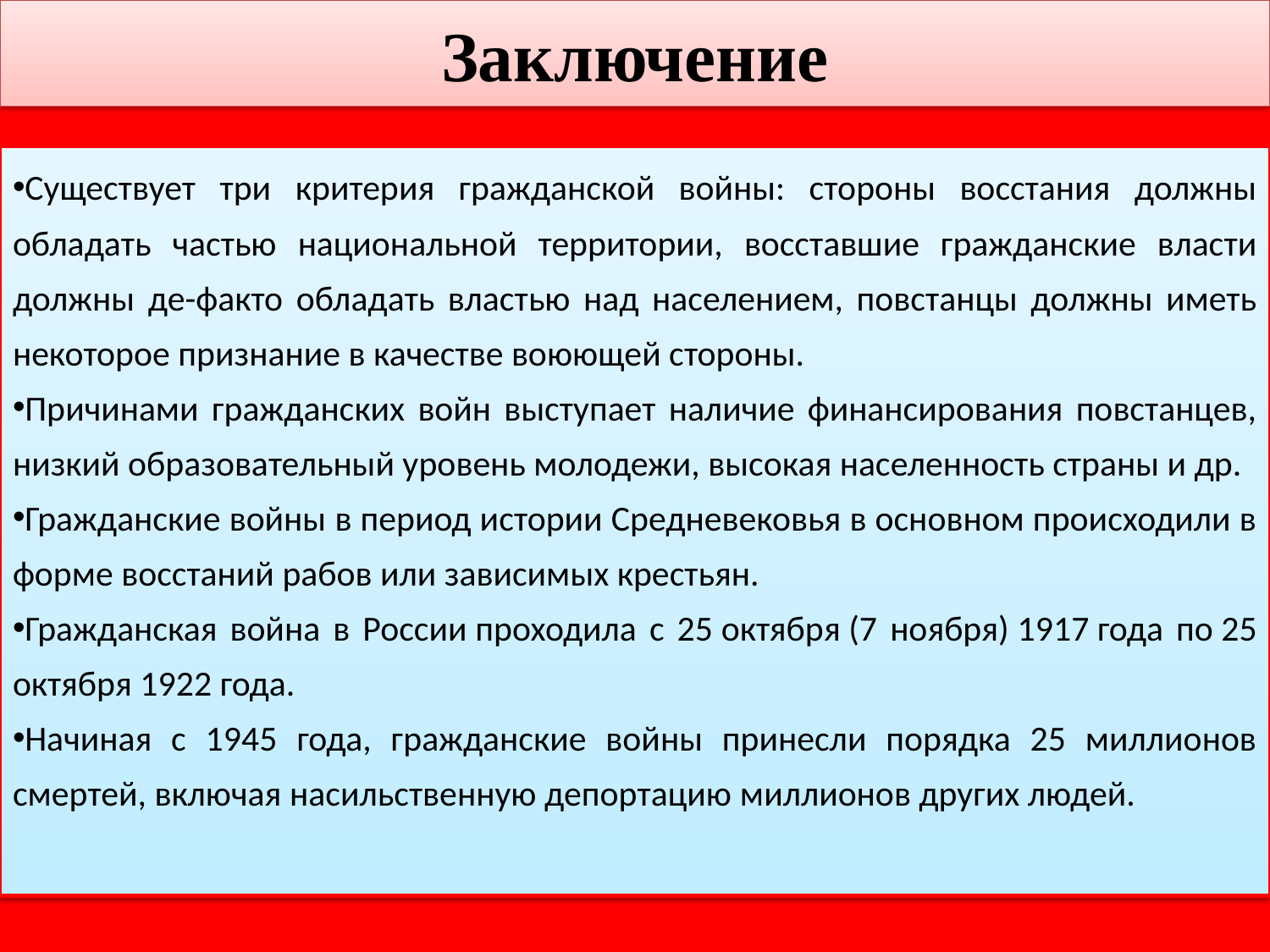

# Заключение
Существует три критерия гражданской войны: стороны восстания должны обладать частью национальной территории, восставшие гражданские власти должны де-факто обладать властью над населением, повстанцы должны иметь некоторое признание в качестве воюющей стороны.
Причинами гражданских войн выступает наличие финансирования повстанцев, низкий образовательный уровень молодежи, высокая населенность страны и др.
Гражданские войны в период истории Средневековья в основном происходили в форме восстаний рабов или зависимых крестьян.
Гражданская война в России проходила с 25 октября (7 ноября) 1917 года по 25 октября 1922 года.
Начиная с 1945 года, гражданские войны принесли порядка 25 миллионов смертей, включая насильственную депортацию миллионов других людей.